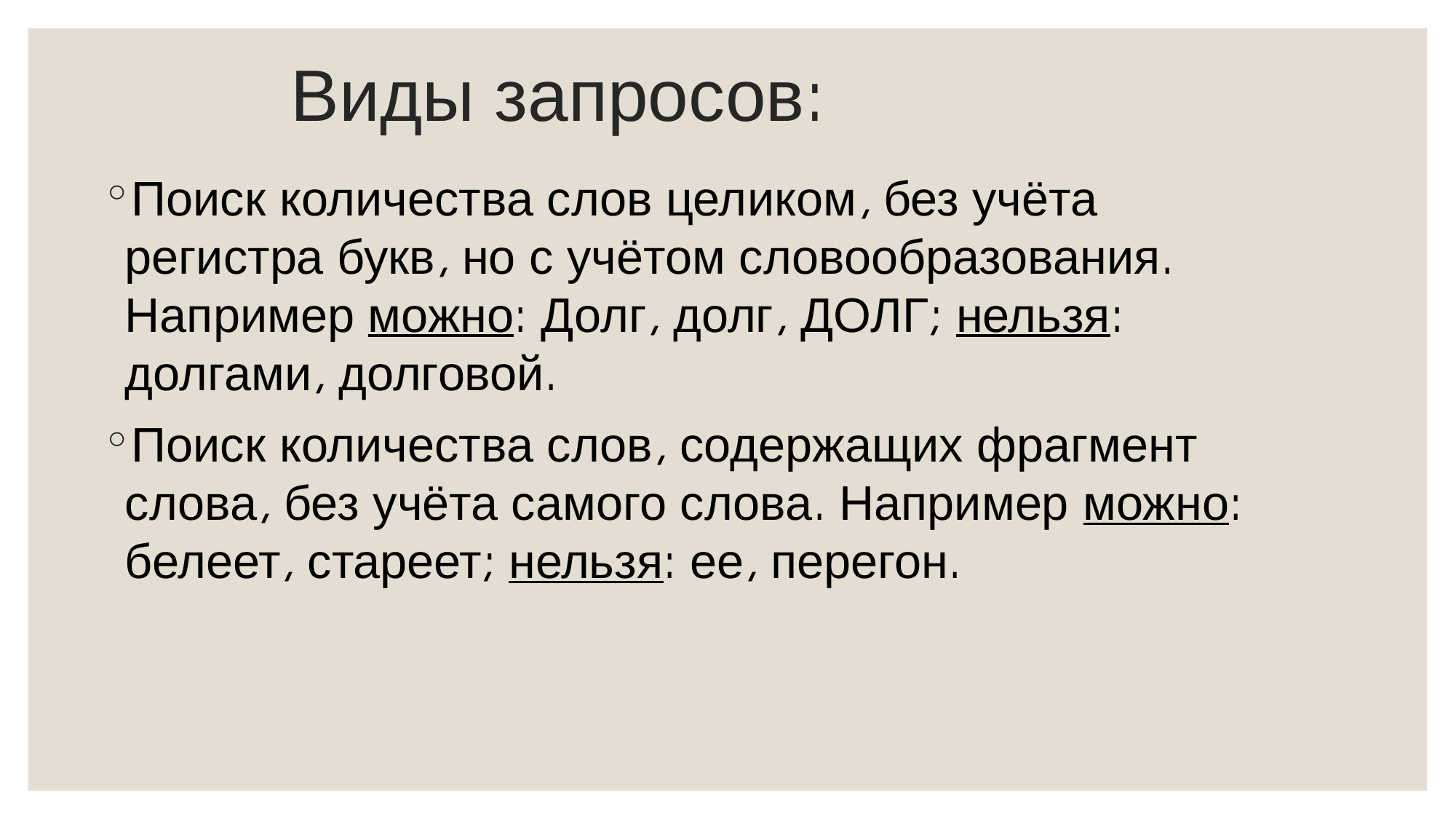

# Виды запросов:
Поиск количества слов целиком, без учёта регистра букв, но с учётом словообразования. Например можно: Долг, долг, ДОЛГ; нельзя: долгами, долговой.
Поиск количества слов, содержащих фрагмент слова, без учёта самого слова. Например можно: белеет, стареет; нельзя: ее, перегон.